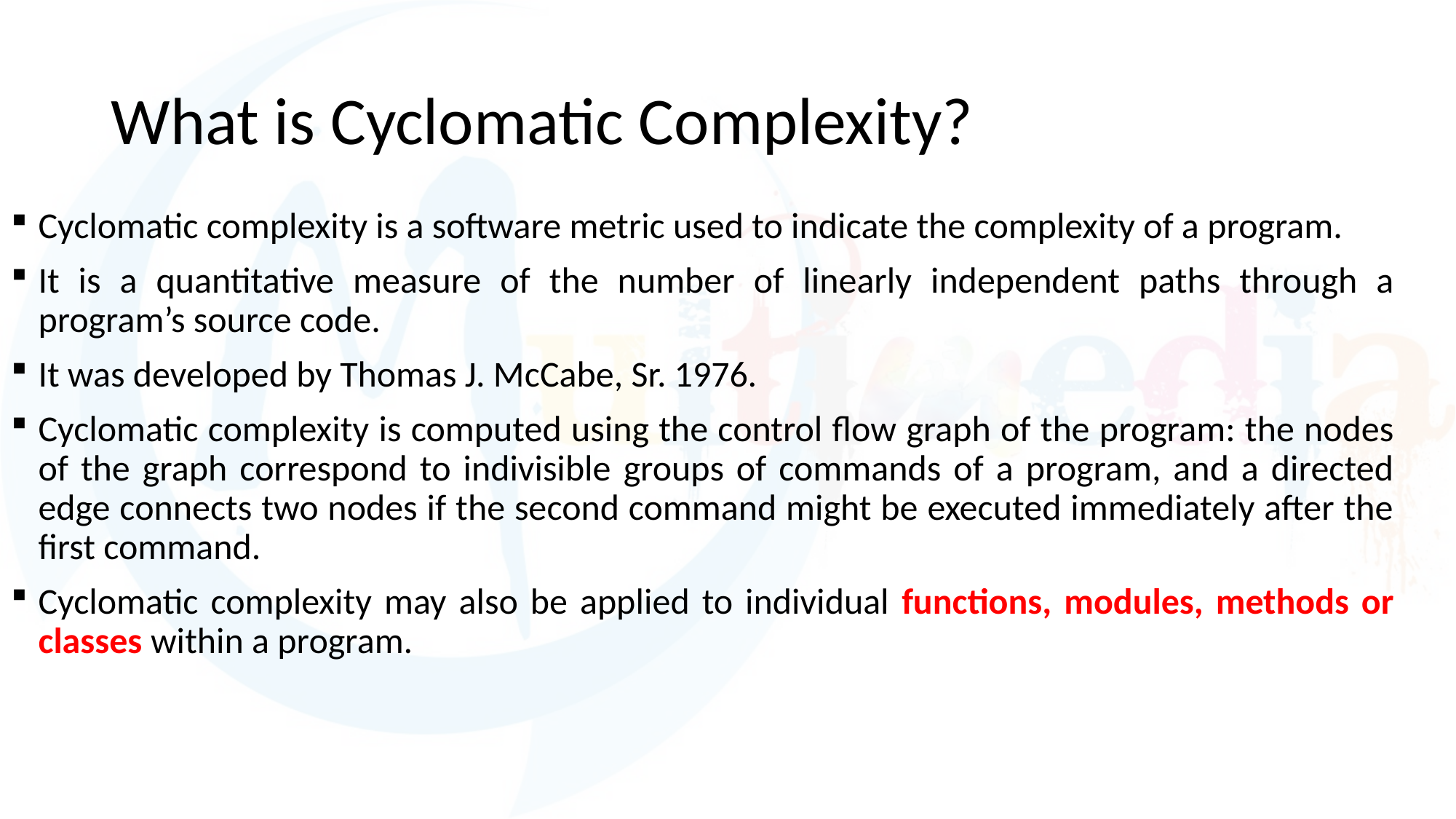

# What is Cyclomatic Complexity?
Cyclomatic complexity is a software metric used to indicate the complexity of a program.
It is a quantitative measure of the number of linearly independent paths through a program’s source code.
It was developed by Thomas J. McCabe, Sr. 1976.
Cyclomatic complexity is computed using the control flow graph of the program: the nodes of the graph correspond to indivisible groups of commands of a program, and a directed edge connects two nodes if the second command might be executed immediately after the first command.
Cyclomatic complexity may also be applied to individual functions, modules, methods or classes within a program.